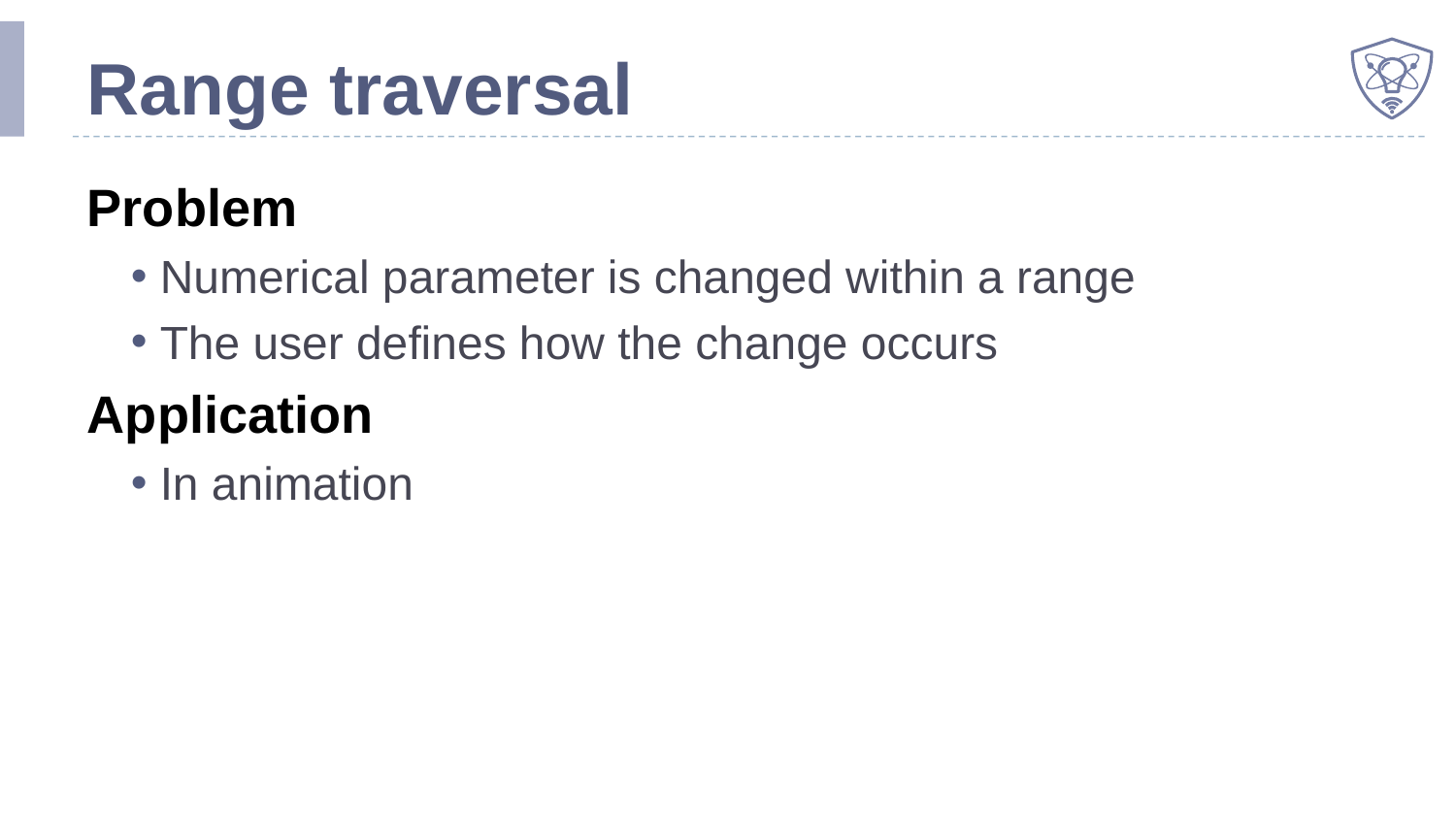

# Range traversal
Problem
Numerical parameter is changed within a range
The user defines how the change occurs
Application
In animation